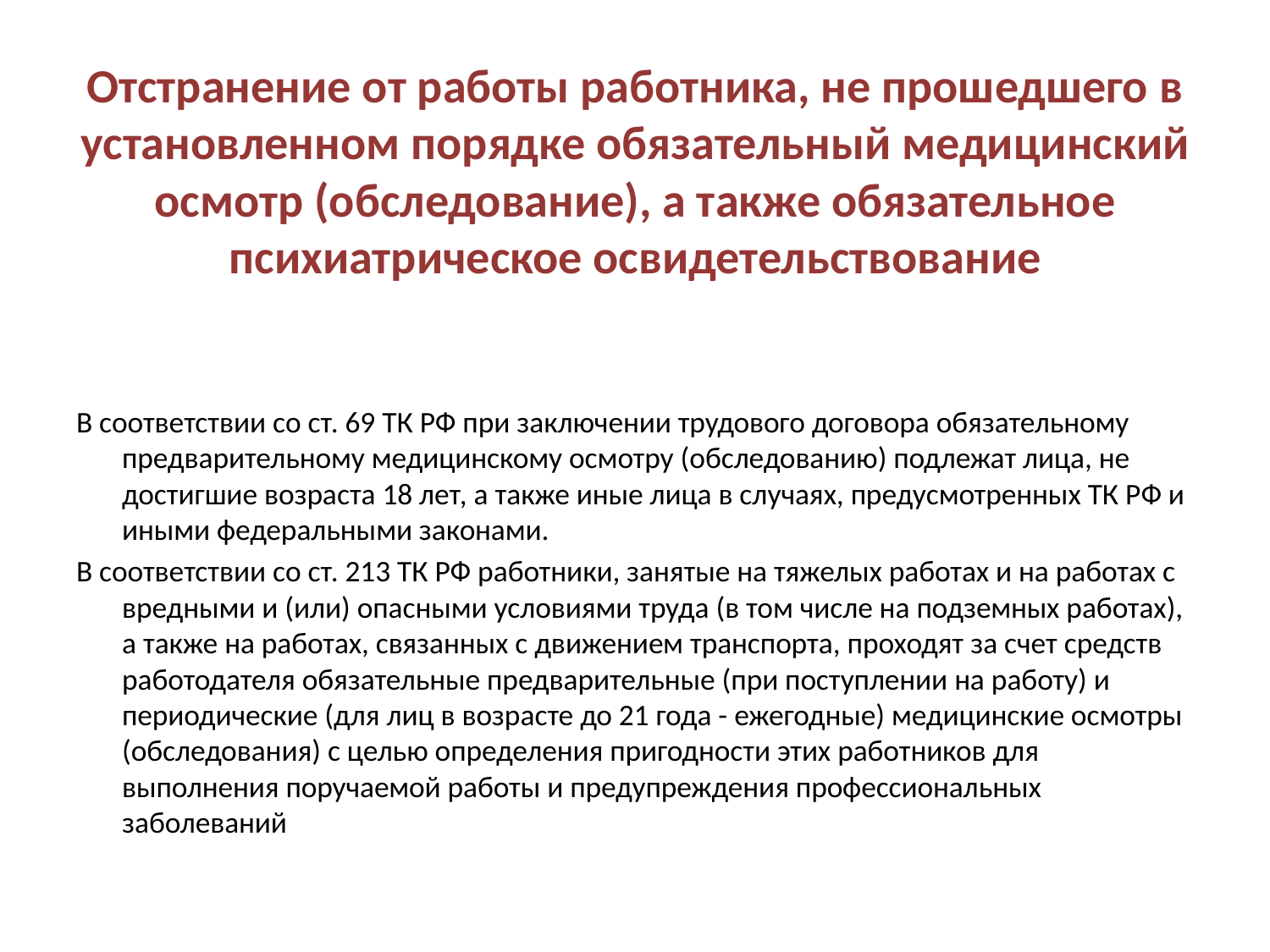

# Отстранение от работы работника, не прошедшего в установленном порядке обязательный медицинский осмотр (обследование), а также обязательное психиатрическое освидетельствование
В соответствии со ст. 69 ТК РФ при заключении трудового договора обязательному предварительному медицинскому осмотру (обследованию) подлежат лица, не достигшие возраста 18 лет, а также иные лица в случаях, предусмотренных ТК РФ и иными федеральными законами.
В соответствии со ст. 213 ТК РФ работники, занятые на тяжелых работах и на работах с вредными и (или) опасными условиями труда (в том числе на подземных работах), а также на работах, связанных с движением транспорта, проходят за счет средств работодателя обязательные предварительные (при поступлении на работу) и периодические (для лиц в возрасте до 21 года - ежегодные) медицинские осмотры (обследования) с целью определения пригодности этих работников для выполнения поручаемой работы и предупреждения профессиональных заболеваний